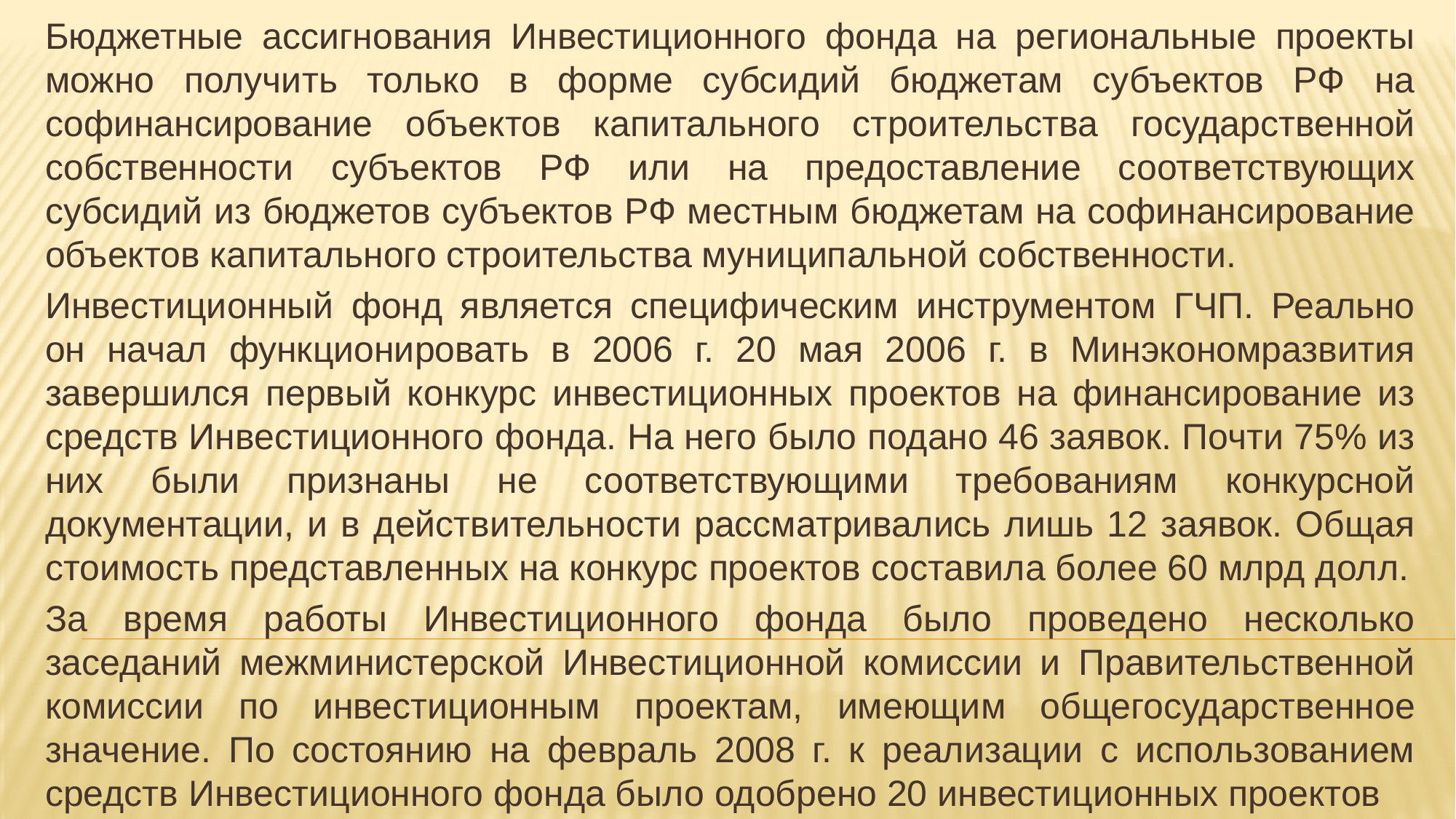

Бюджетные ассигнования Инвестиционного фонда на региональные проекты можно получить только в форме субсидий бюджетам субъектов РФ на софинансирование объектов капитального строительства государственной собственности субъектов РФ или на предоставление соответствующих субсидий из бюджетов субъектов РФ местным бюджетам на софинансирование объектов капитального строительства муниципальной собственности.
Инвестиционный фонд является специфическим инструментом ГЧП. Реально он начал функционировать в 2006 г. 20 мая 2006 г. в Минэкономразвития завершился первый конкурс инвестиционных проектов на финансирование из средств Инвестиционного фонда. На него было подано 46 заявок. Почти 75% из них были признаны не соответствующими требованиям конкурсной документации, и в действительности рассматривались лишь 12 заявок. Общая стоимость представленных на конкурс проектов составила более 60 млрд долл.
За время работы Инвестиционного фонда было проведено несколько заседаний межминистерской Инвестиционной комиссии и Правительственной комиссии по инвестиционным проектам, имеющим общегосударственное значение. По состоянию на февраль 2008 г. к реализации с использованием средств Инвестиционного фонда было одобрено 20 инвестиционных проектов